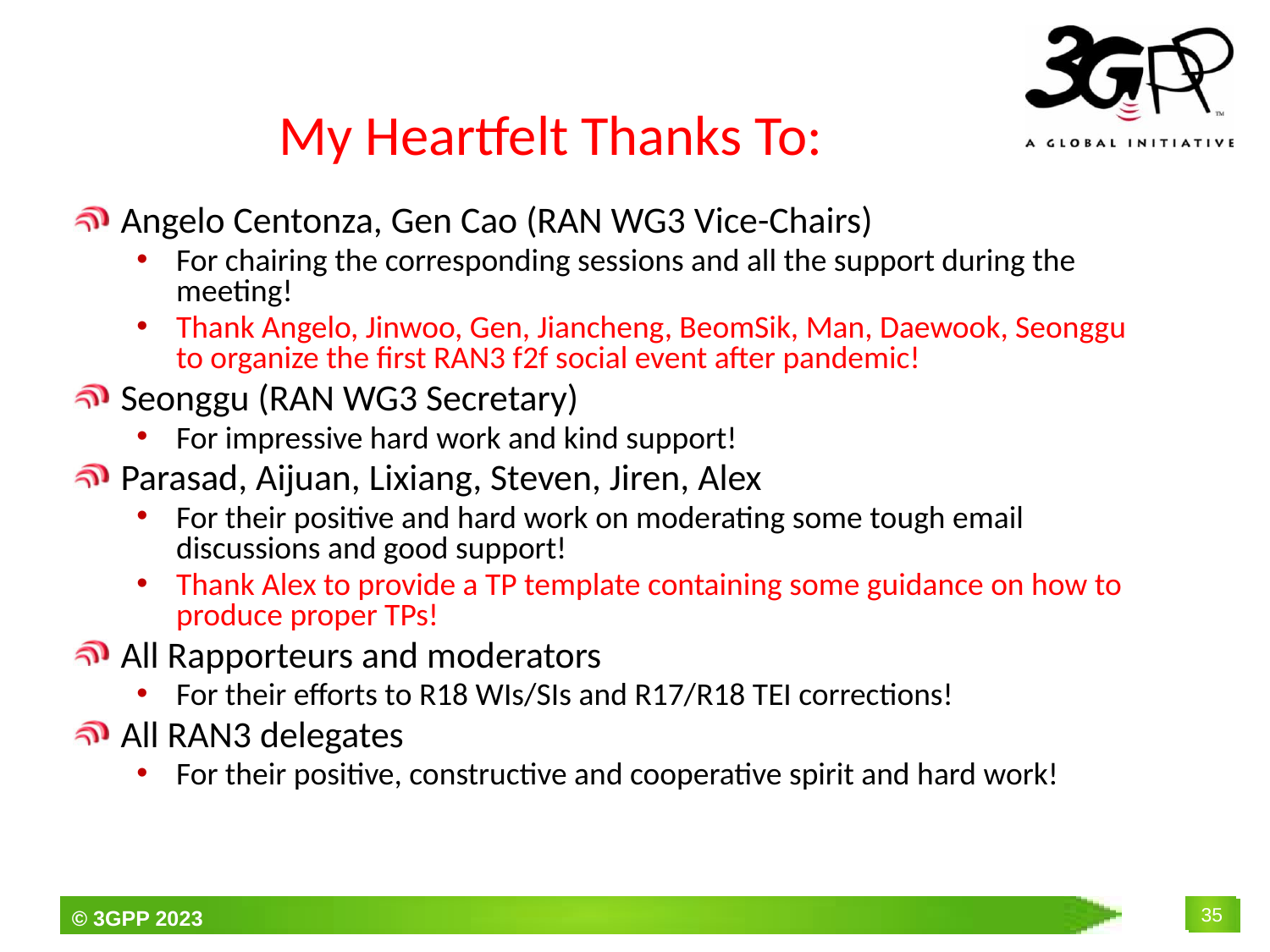

# My Heartfelt Thanks To:
Angelo Centonza, Gen Cao (RAN WG3 Vice-Chairs)
For chairing the corresponding sessions and all the support during the meeting!
Thank Angelo, Jinwoo, Gen, Jiancheng, BeomSik, Man, Daewook, Seonggu to organize the first RAN3 f2f social event after pandemic!
Seonggu (RAN WG3 Secretary)
For impressive hard work and kind support!
Parasad, Aijuan, Lixiang, Steven, Jiren, Alex
For their positive and hard work on moderating some tough email discussions and good support!
Thank Alex to provide a TP template containing some guidance on how to produce proper TPs!
All Rapporteurs and moderators
For their efforts to R18 WIs/SIs and R17/R18 TEI corrections!
All RAN3 delegates
For their positive, constructive and cooperative spirit and hard work!